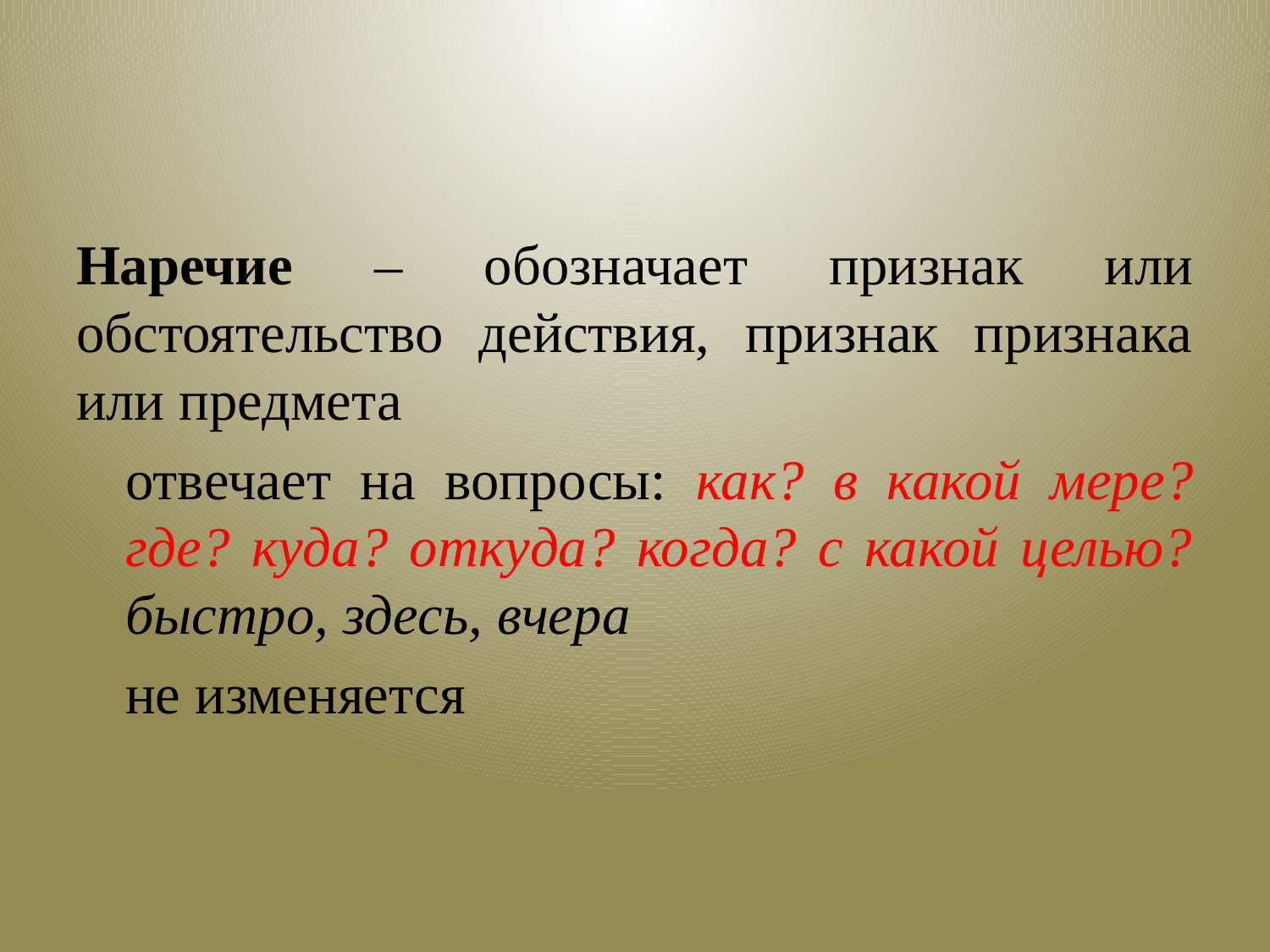

#
Наречие – обозначает признак или обстоятельство действия, признак признака или предмета
отвечает на вопросы: как? в какой мере? где? куда? откуда? когда? с какой целью? быстро, здесь, вчера
не изменяется